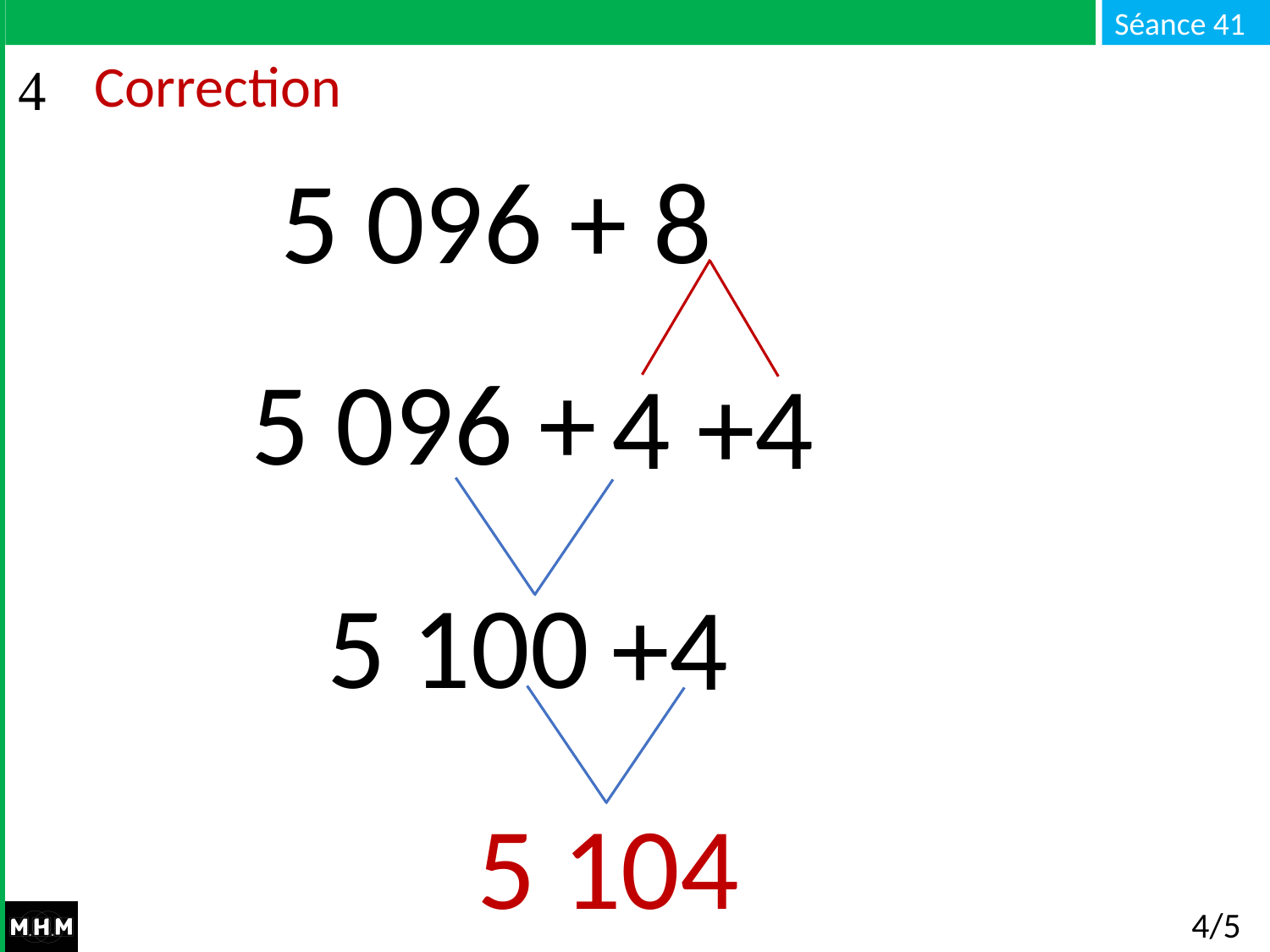

# Correction
5 096 + 8
5 096 +
4 +4
5 100
+4
5 104
4/5